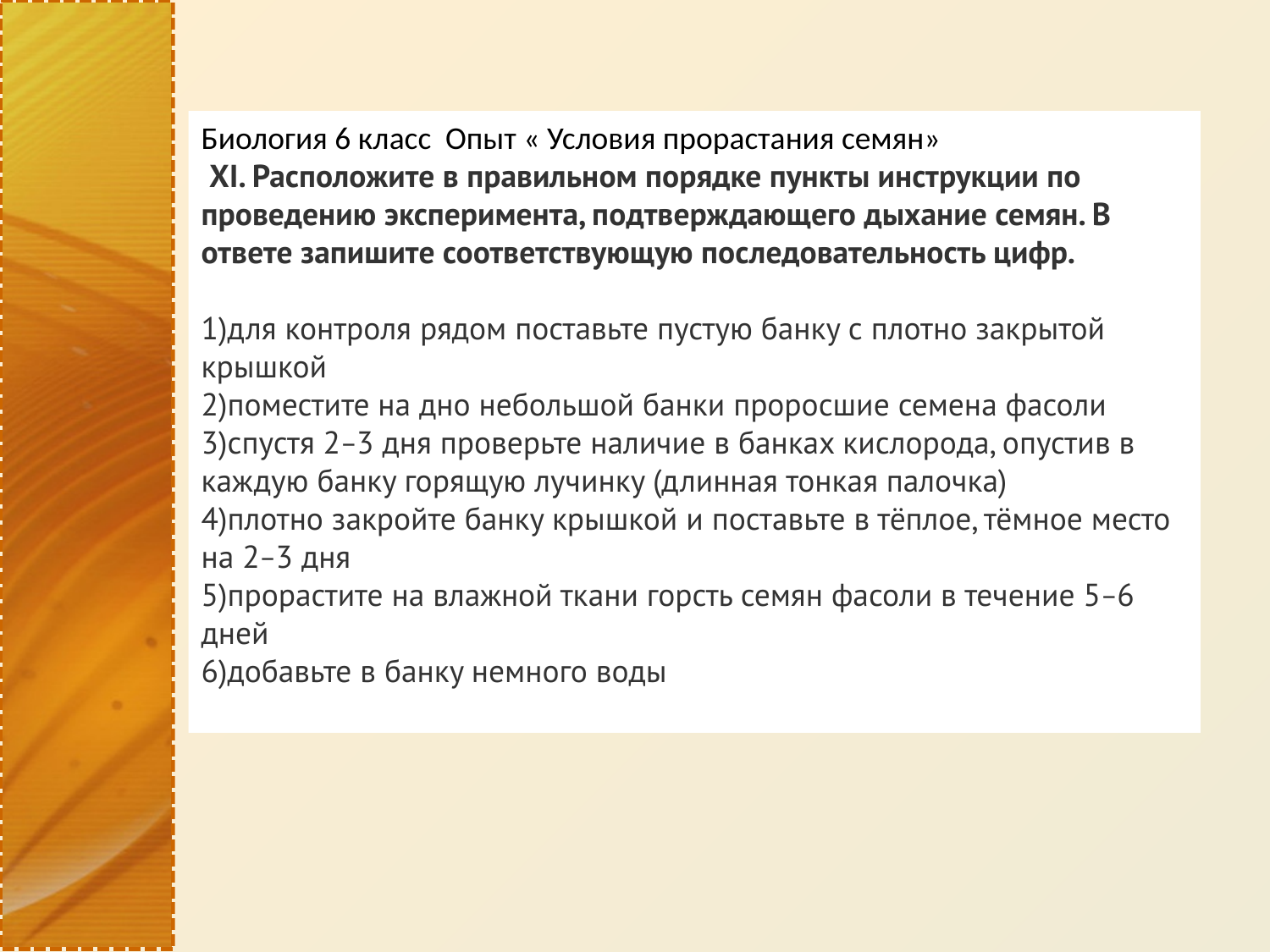

Биология 6 класс  Опыт « Условия прорастания семян»
 XI. Расположите в правильном порядке пункты инструкции по проведению эксперимента, подтверждающего дыхание семян. В ответе запишите соответствующую последовательность цифр.

1)для контроля рядом поставьте пустую банку с плотно закрытой крышкой
2)поместите на дно небольшой банки проросшие семена фасоли
3)спустя 2–3 дня проверьте наличие в банках кислорода, опустив в каждую банку горящую лучинку (длинная тонкая палочка)
4)плотно закройте банку крышкой и поставьте в тёплое, тёмное место 
на 2–3 дня
5)прорастите на влажной ткани горсть семян фасоли в течение 5–6 дней
6)добавьте в банку немного воды